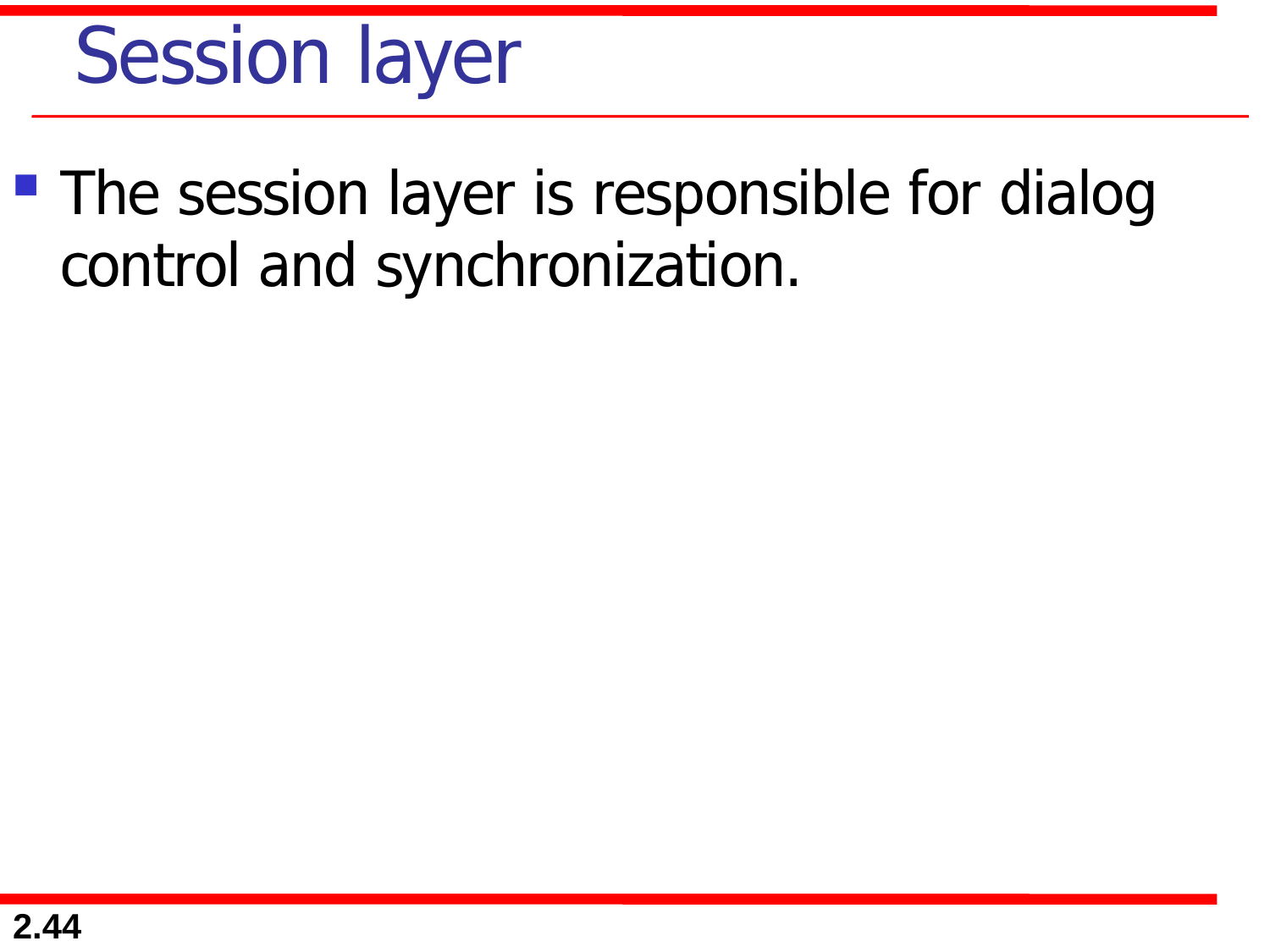

# Session layer

The session layer is responsible for dialog control and synchronization.

2.44